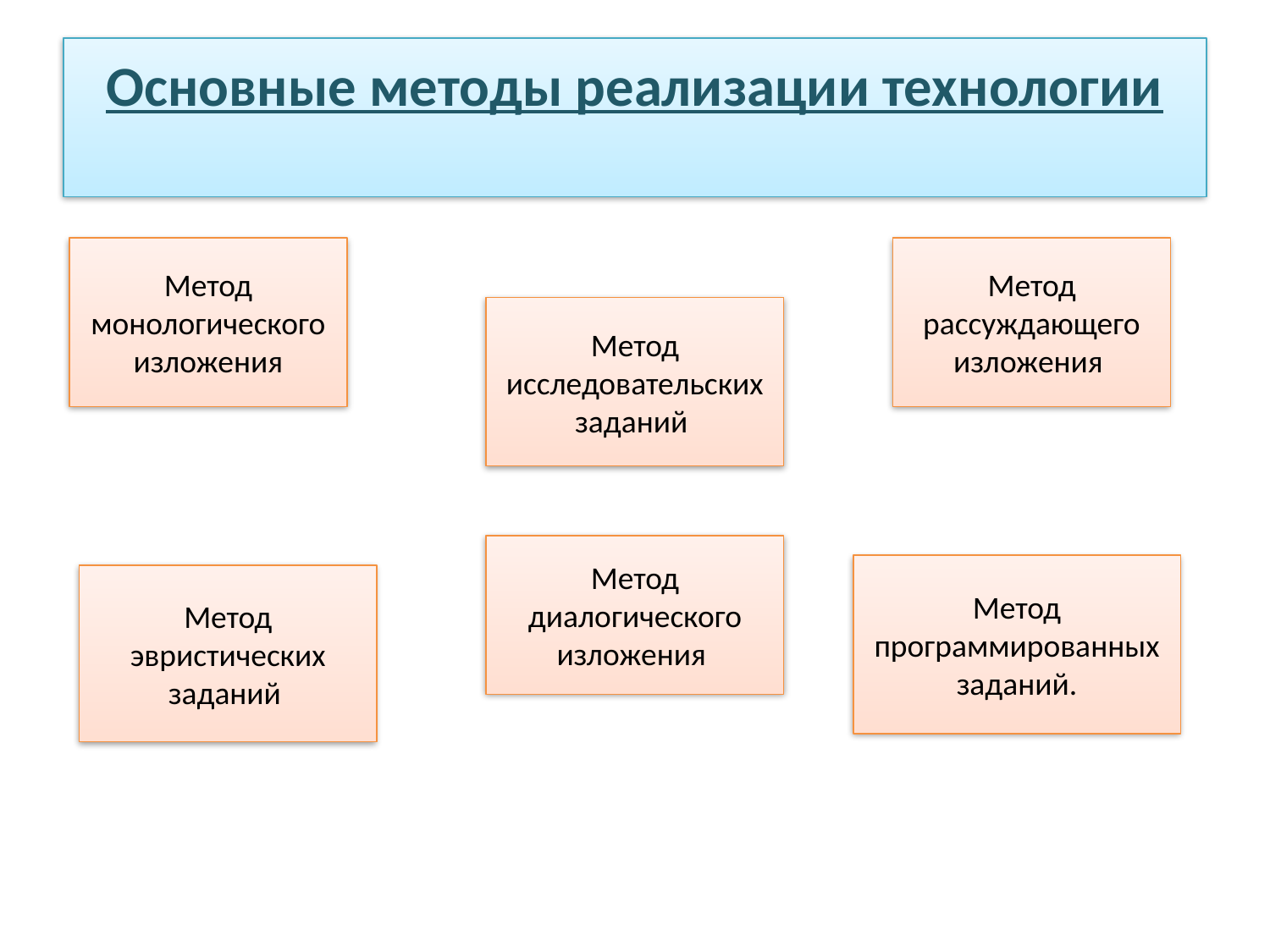

# Основные методы реализации технологии

Метод монологического изложения
Метод рассуждающего изложения
Метод исследовательских заданий
Метод диалогического изложения
Метод программированных заданий.
Метод эвристических заданий